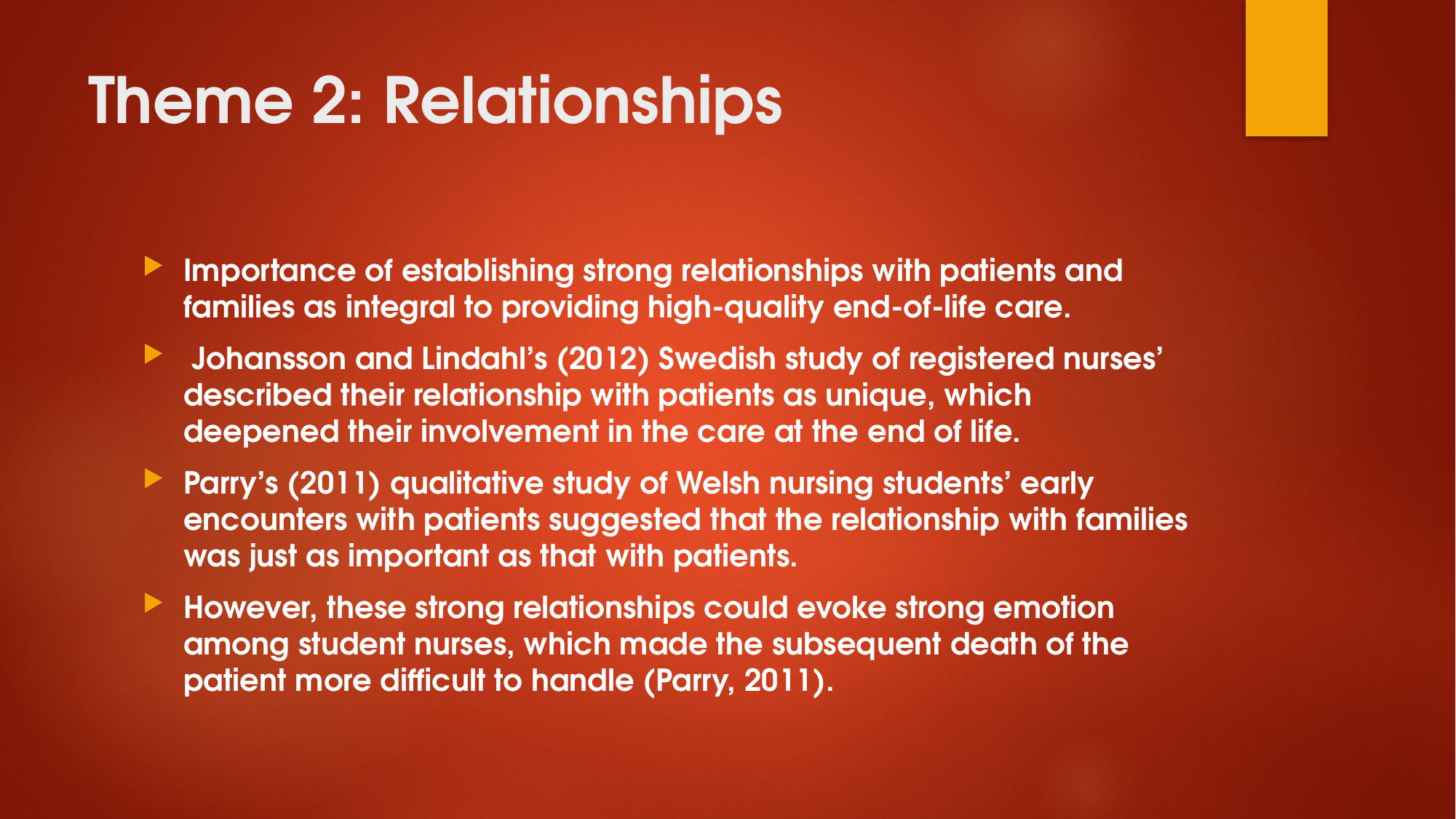

# Theme 2: Relationships
Importance of establishing strong relationships with patients and families as integral to providing high-quality end-of-life care.
 Johansson and Lindahl’s (2012) Swedish study of registered nurses’ described their relationship with patients as unique, which deepened their involvement in the care at the end of life.
Parry’s (2011) qualitative study of Welsh nursing students’ early encounters with patients suggested that the relationship with families was just as important as that with patients.
However, these strong relationships could evoke strong emotion among student nurses, which made the subsequent death of the patient more difficult to handle (Parry, 2011).